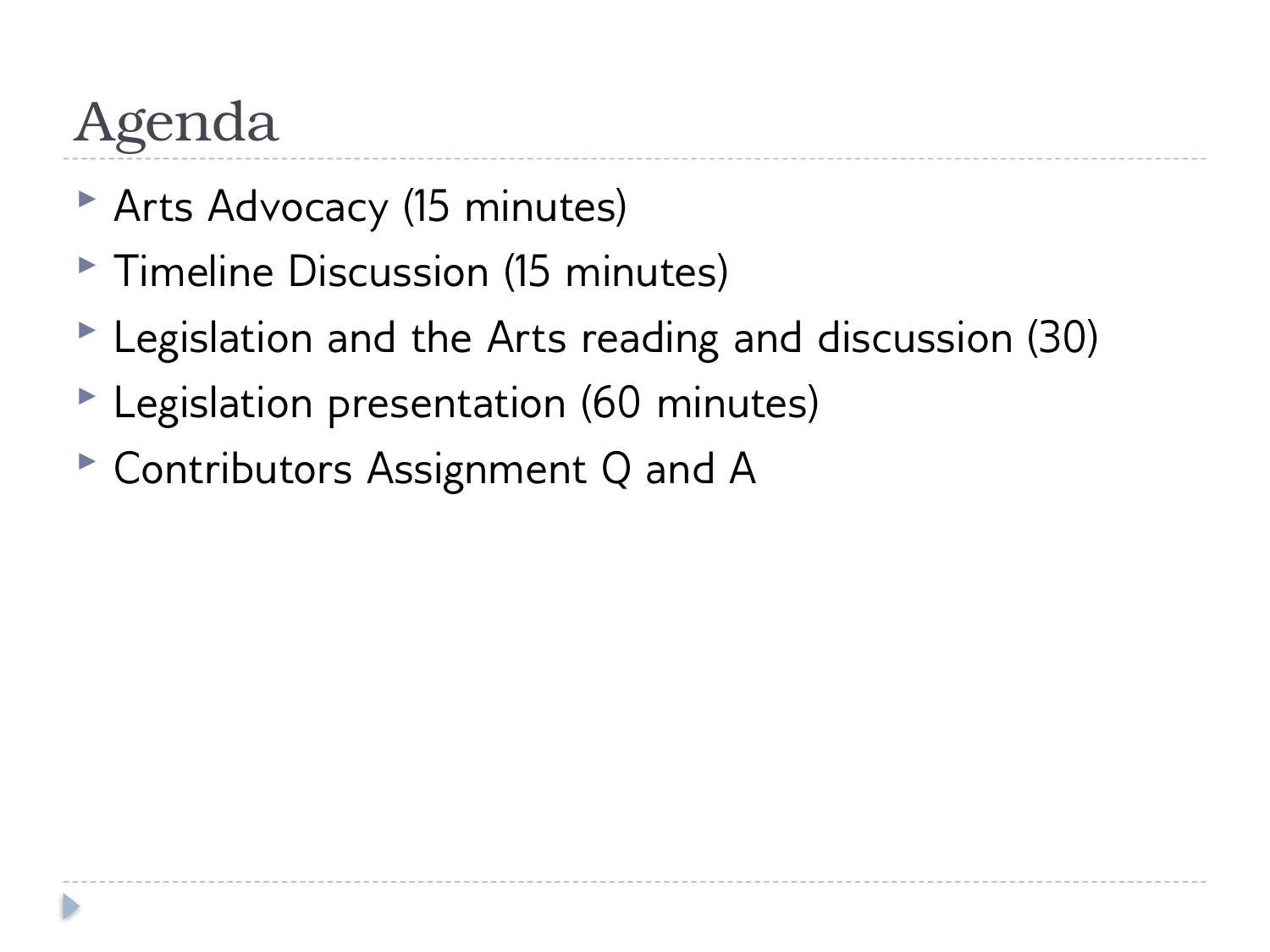

# Agenda
Arts Advocacy (15 minutes)
Timeline Discussion (15 minutes)
Legislation and the Arts reading and discussion (30)
Legislation presentation (60 minutes)
Contributors Assignment Q and A